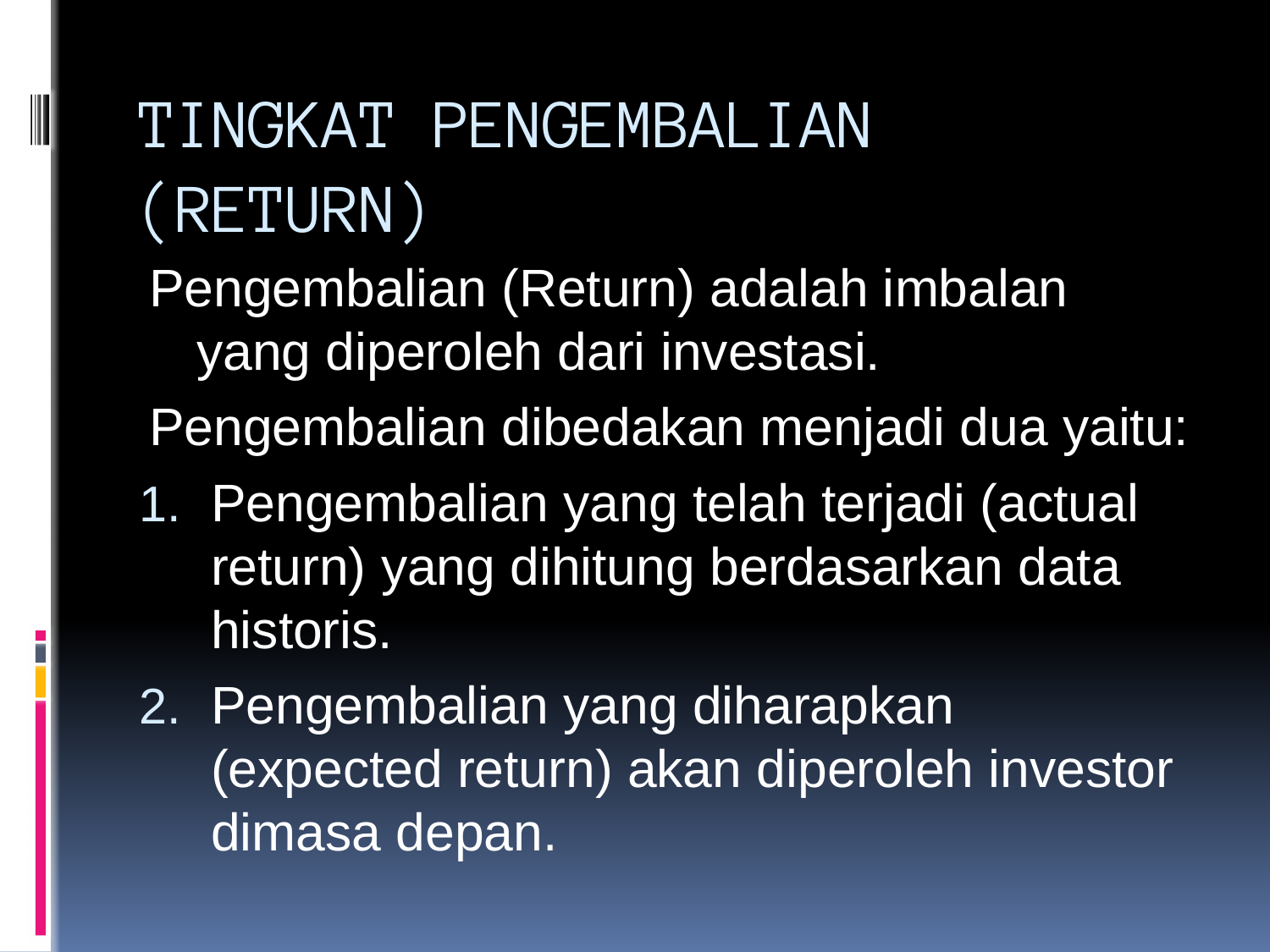

# TINGKAT PENGEMBALIAN (RETURN)
Pengembalian (Return) adalah imbalan yang diperoleh dari investasi.
Pengembalian dibedakan menjadi dua yaitu:
Pengembalian yang telah terjadi (actual return) yang dihitung berdasarkan data historis.
Pengembalian yang diharapkan (expected return) akan diperoleh investor dimasa depan.